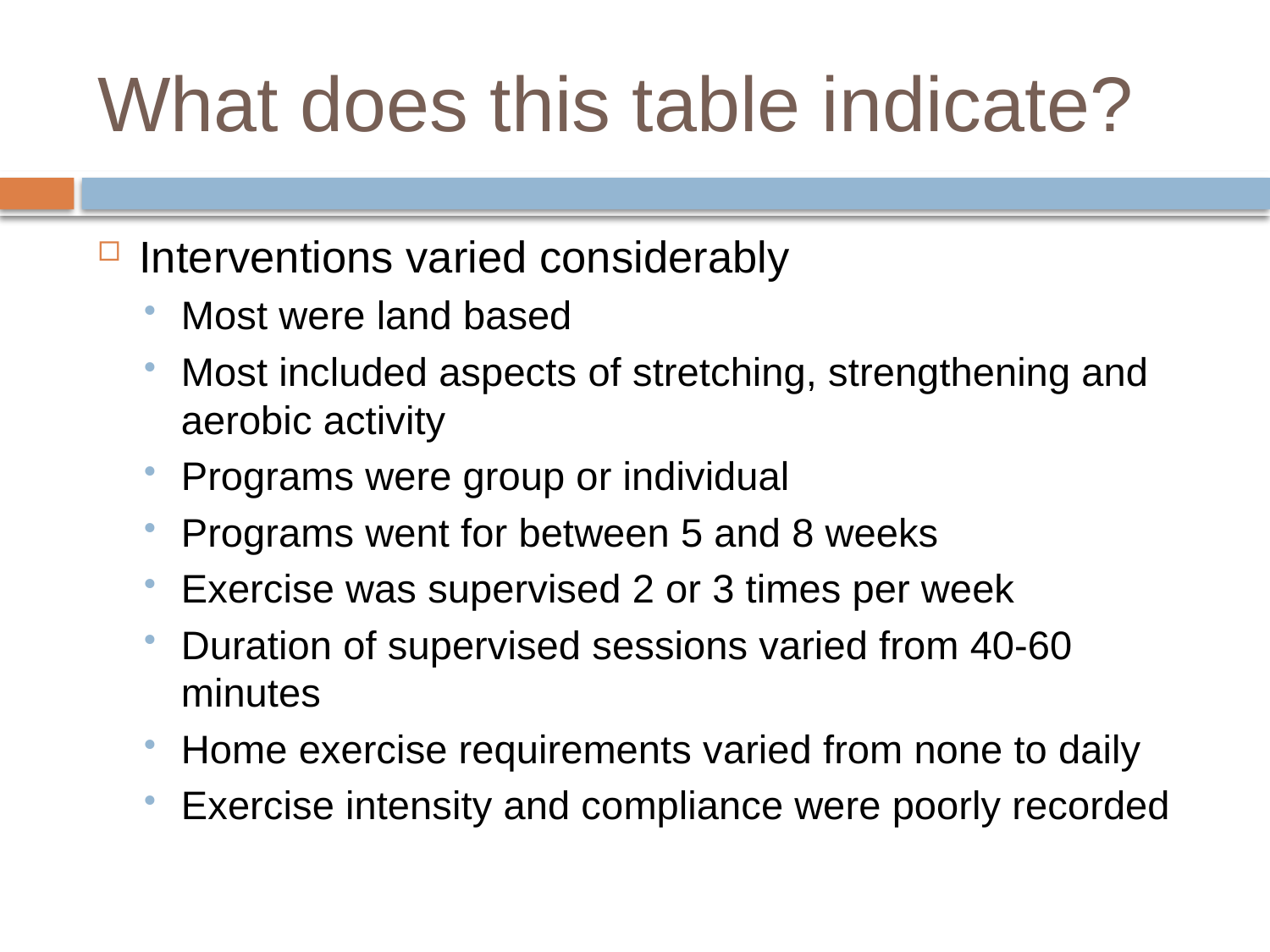

# What does this table indicate?
Interventions varied considerably
Most were land based
Most included aspects of stretching, strengthening and aerobic activity
Programs were group or individual
Programs went for between 5 and 8 weeks
Exercise was supervised 2 or 3 times per week
Duration of supervised sessions varied from 40-60 minutes
Home exercise requirements varied from none to daily
Exercise intensity and compliance were poorly recorded